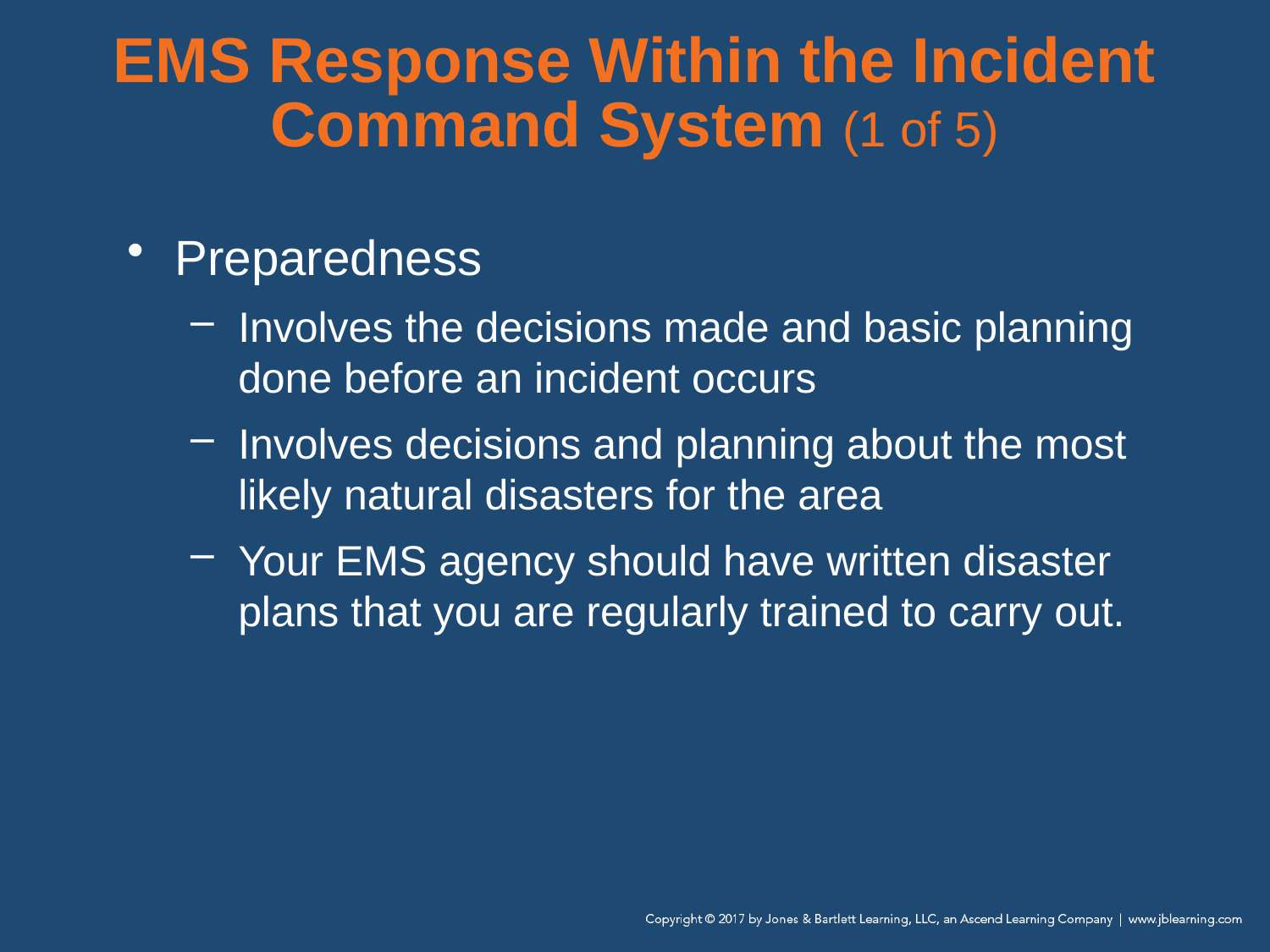

# EMS Response Within the Incident Command System (1 of 5)
Preparedness
Involves the decisions made and basic planning done before an incident occurs
Involves decisions and planning about the most likely natural disasters for the area
Your EMS agency should have written disaster plans that you are regularly trained to carry out.